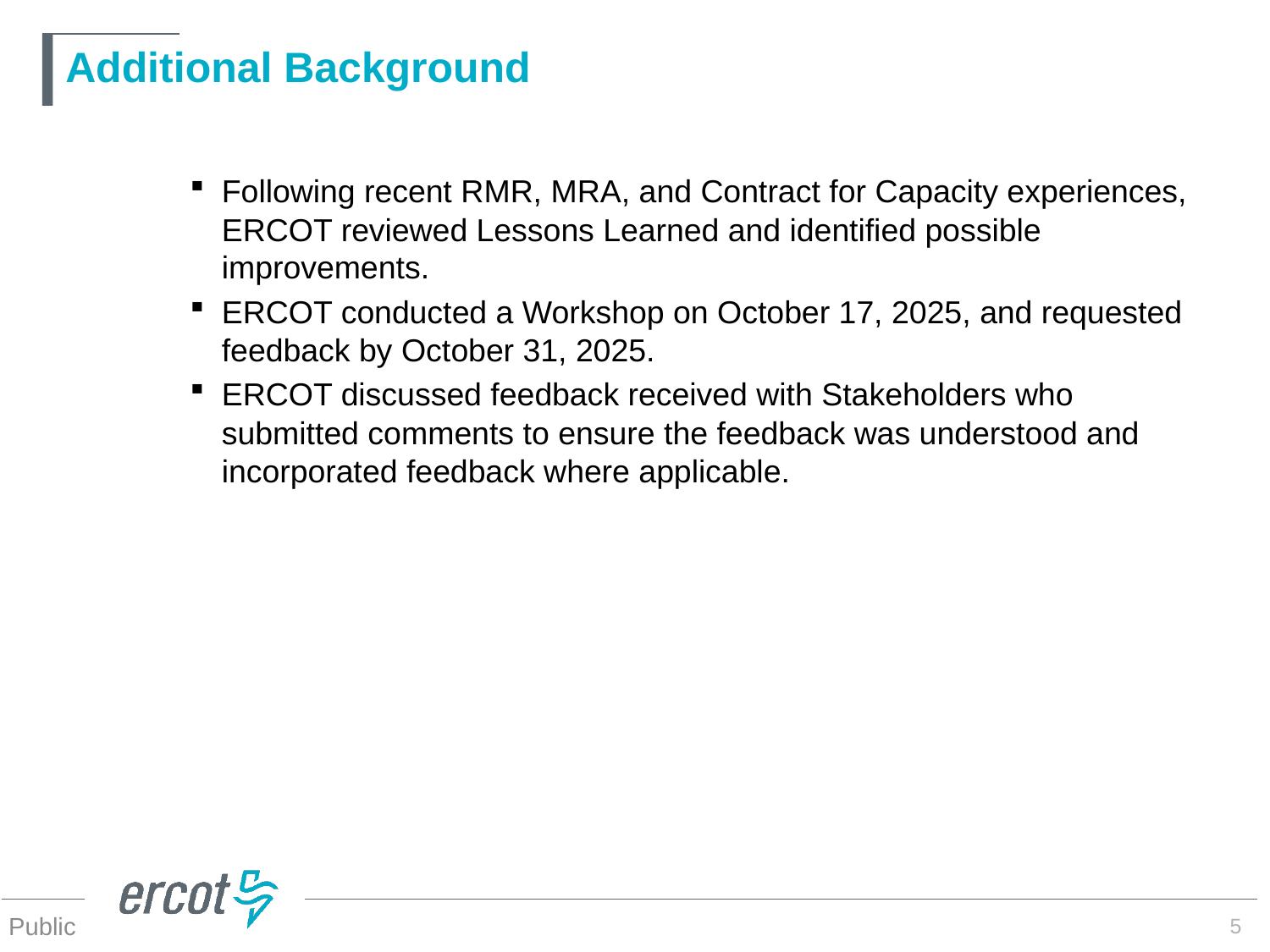

# Additional Background

Following recent RMR, MRA, and Contract for Capacity experiences, ERCOT reviewed Lessons Learned and identified possible improvements.
ERCOT conducted a Workshop on October 17, 2025, and requested feedback by October 31, 2025.
ERCOT discussed feedback received with Stakeholders who submitted comments to ensure the feedback was understood and incorporated feedback where applicable.

5